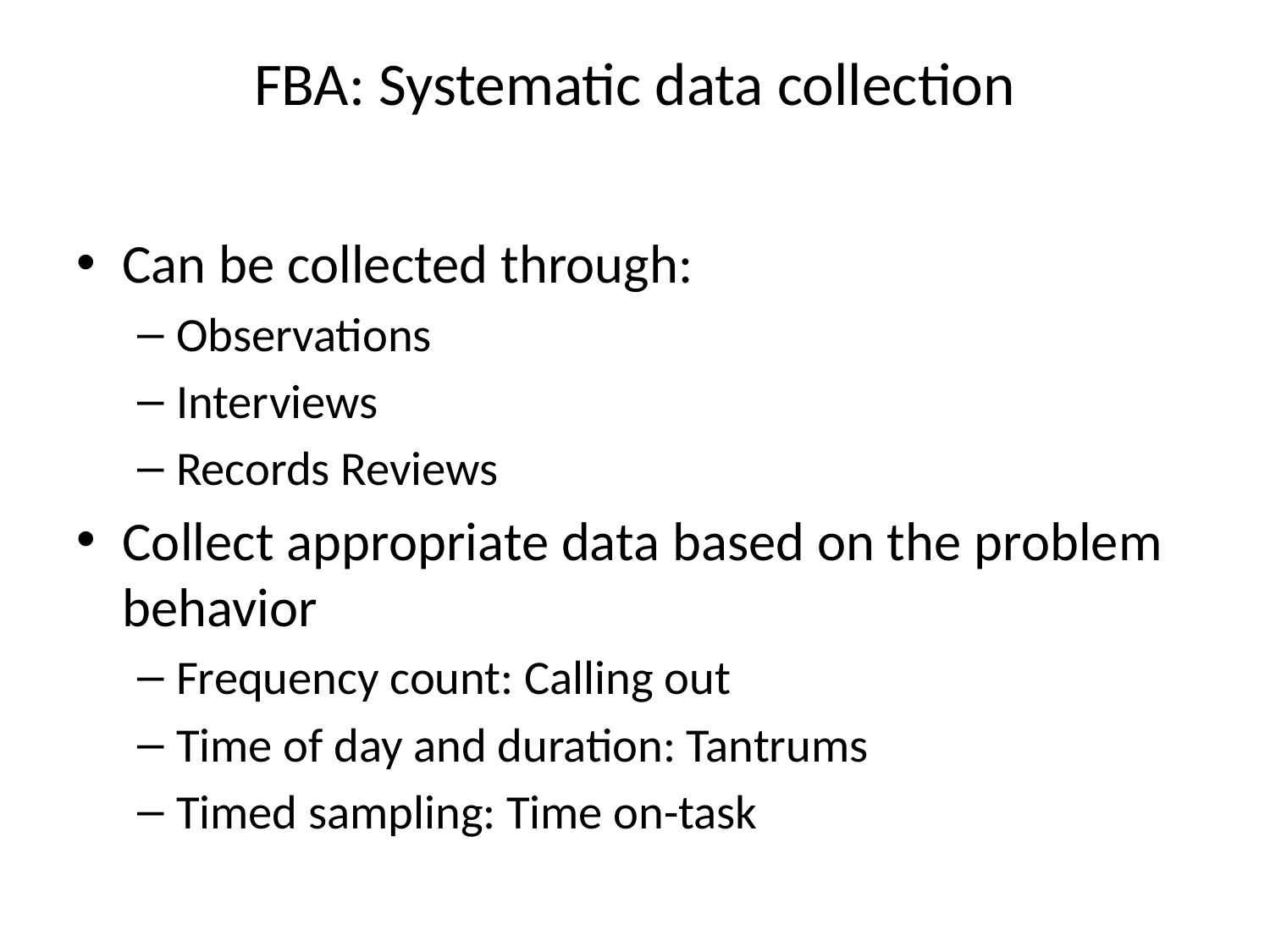

# FBA: Systematic data collection
Can be collected through:
Observations
Interviews
Records Reviews
Collect appropriate data based on the problem behavior
Frequency count: Calling out
Time of day and duration: Tantrums
Timed sampling: Time on-task